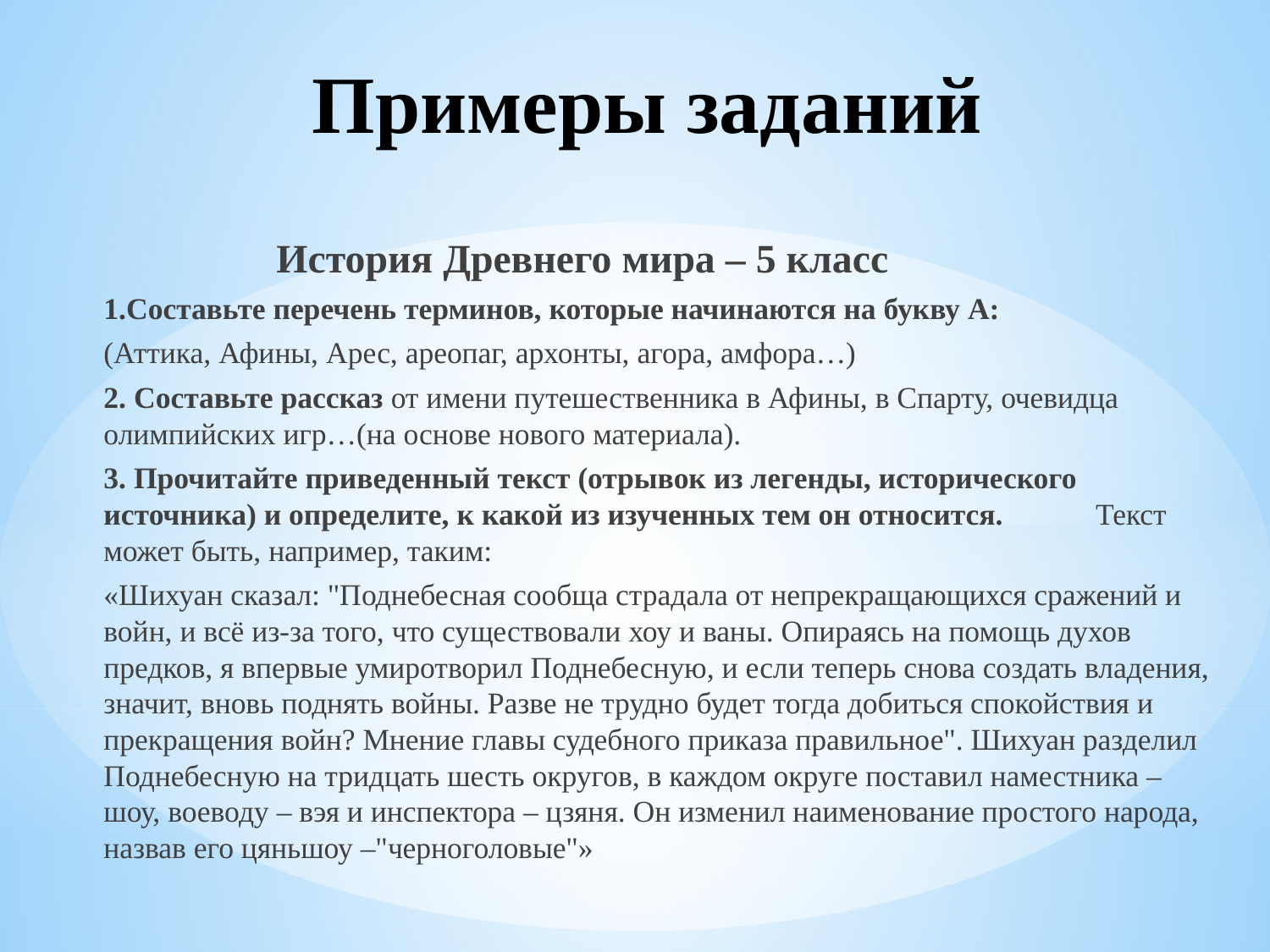

# Примеры заданий
                 История Древнего мира – 5 класс
1.Составьте перечень терминов, которые начинаются на букву А:
(Аттика, Афины, Арес, ареопаг, архонты, агора, амфора…)
2. Составьте рассказ от имени путешественника в Афины, в Спарту, очевидца олимпийских игр…(на основе нового материала).
3. Прочитайте приведенный текст (отрывок из легенды, исторического источника) и определите, к какой из изученных тем он относится.            Текст может быть, например, таким:
«Шихуан сказал: "Поднебесная сообща страдала от непрекращающихся сражений и войн, и всё из-за того, что существовали хоу и ваны. Опираясь на помощь духов предков, я впервые умиротворил Поднебесную, и если теперь снова создать владения, значит, вновь поднять войны. Разве не трудно будет тогда добиться спокойствия и прекращения войн? Мнение главы судебного приказа правильное". Шихуан разделил Поднебесную на тридцать шесть округов, в каждом округе поставил наместника – шоу, воеводу – вэя и инспектора – цзяня. Он изменил наименование простого народа, назвав его цяньшоу –"черноголовые"»